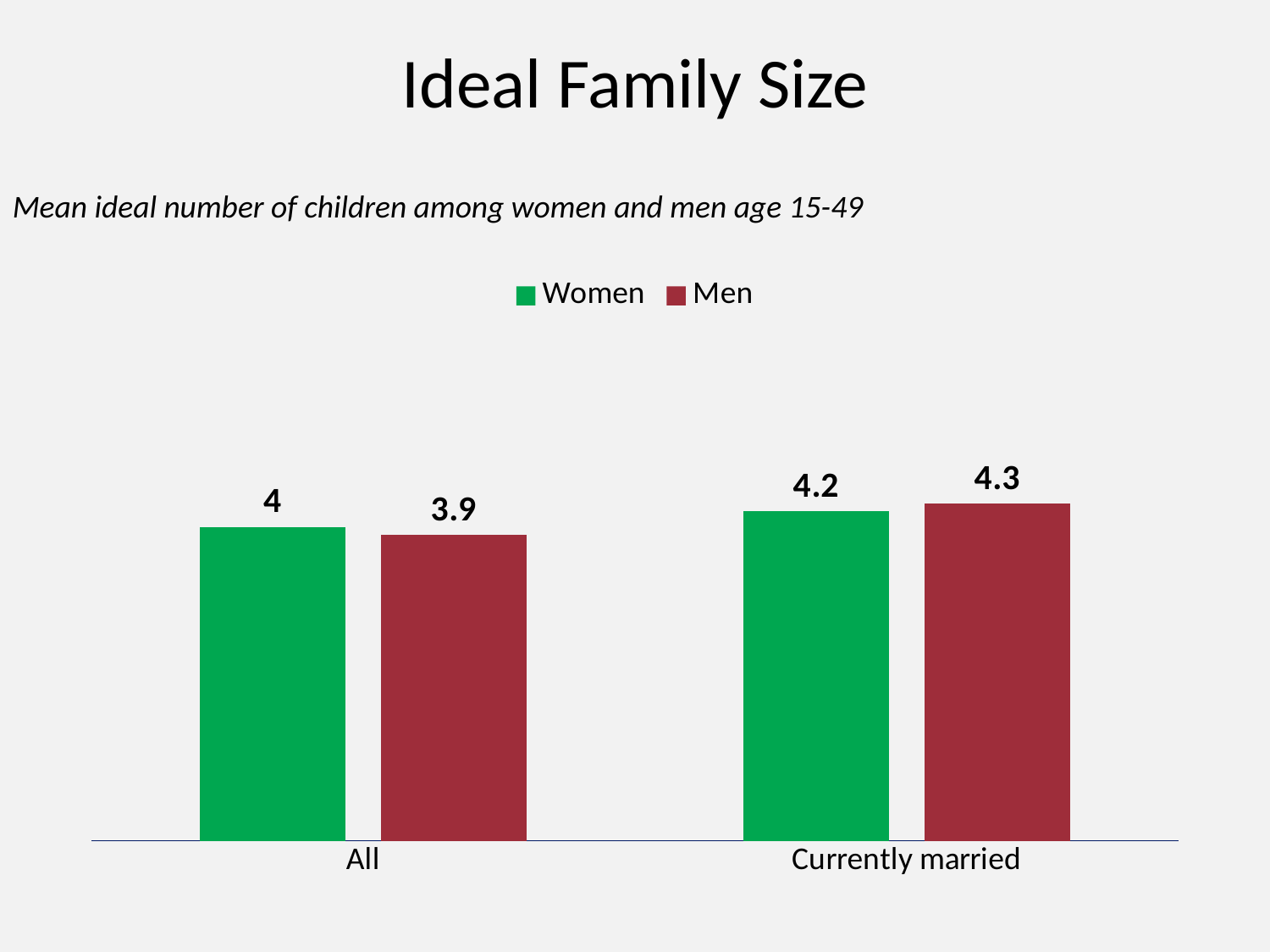

# Ideal Family Size
Mean ideal number of children among women and men age 15-49

### Chart

| Category | Women | Men |
|---|---|---|
| All | 4.0 | 3.9 |
| Currently married | 4.2 | 4.3 |